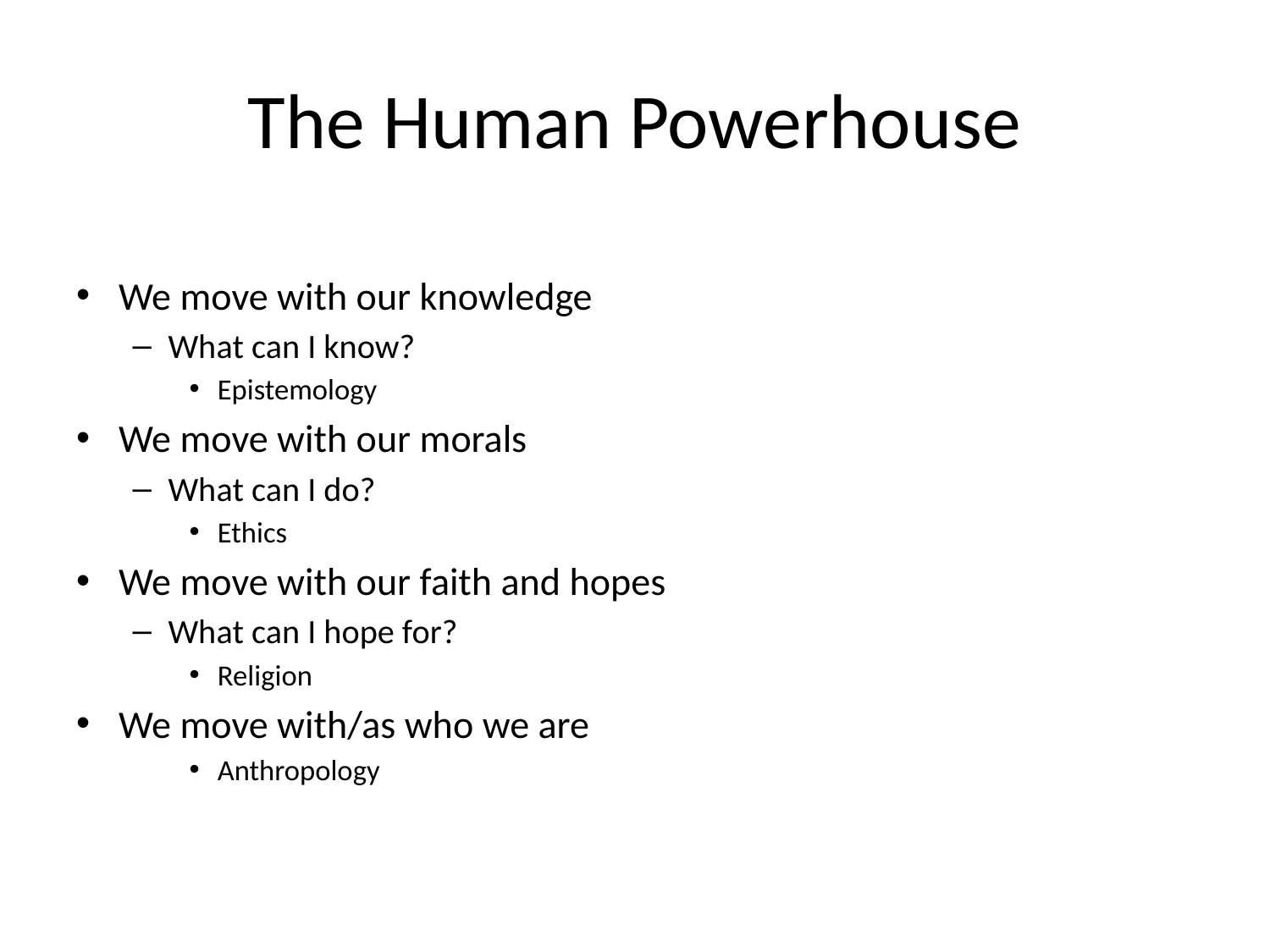

# The Human Powerhouse
We move with our knowledge
What can I know?
Epistemology
We move with our morals
What can I do?
Ethics
We move with our faith and hopes
What can I hope for?
Religion
We move with/as who we are
Anthropology